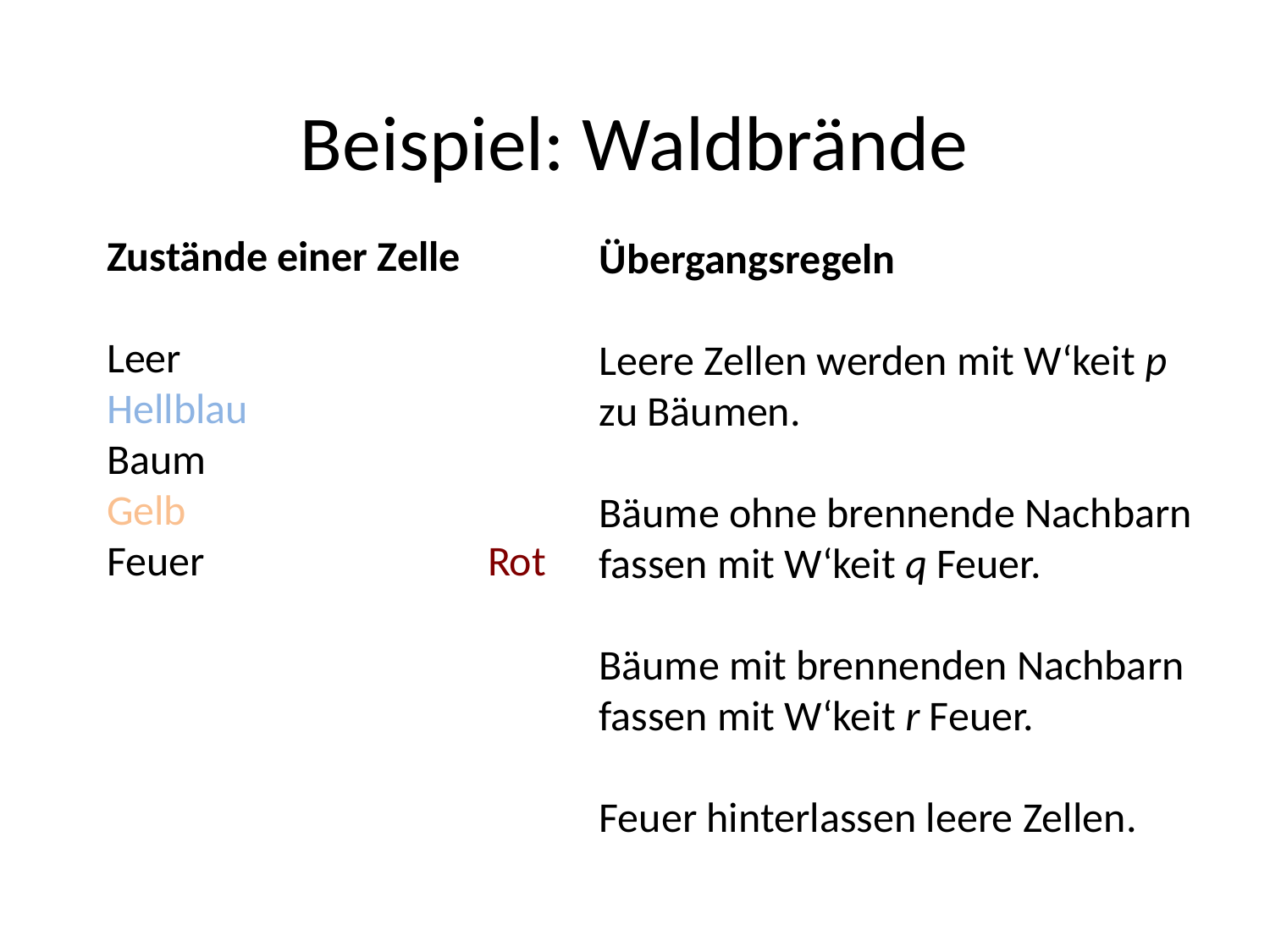

# Beispiel: Waldbrände
Zustände einer Zelle

Leer			Hellblau
Baum		 	Gelb
Feuer			Rot
Übergangsregeln

Leere Zellen werden mit W‘keit p zu Bäumen.

Bäume ohne brennende Nachbarn fassen mit W‘keit q Feuer.

Bäume mit brennenden Nachbarn fassen mit W‘keit r Feuer.

Feuer hinterlassen leere Zellen.